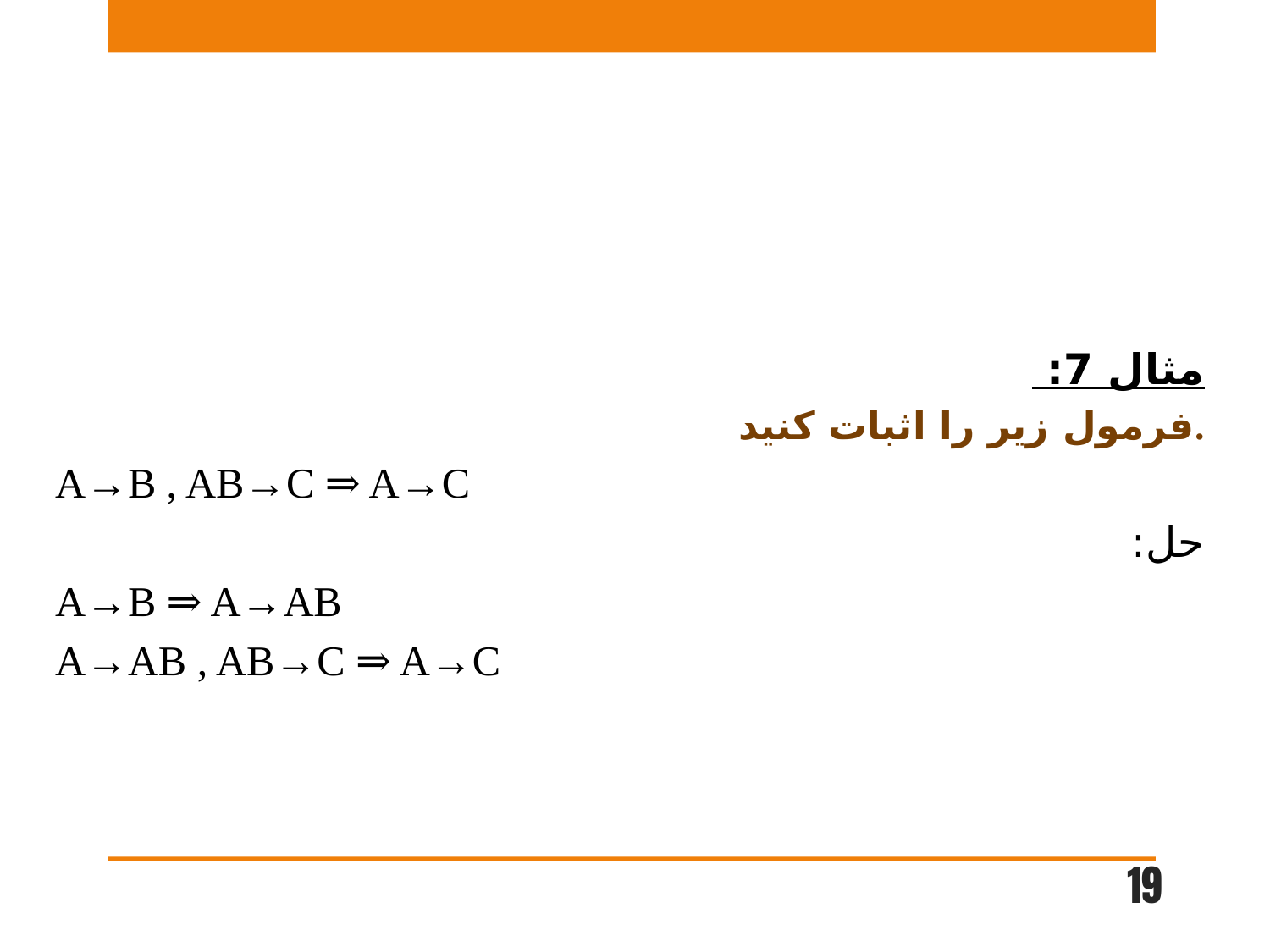

مثال 7:
فرمول زیر را اثبات کنید.
A→B , AB→C ⇒ A→C
حل:
A→B ⇒ A→AB
A→AB , AB→C ⇒ A→C

19